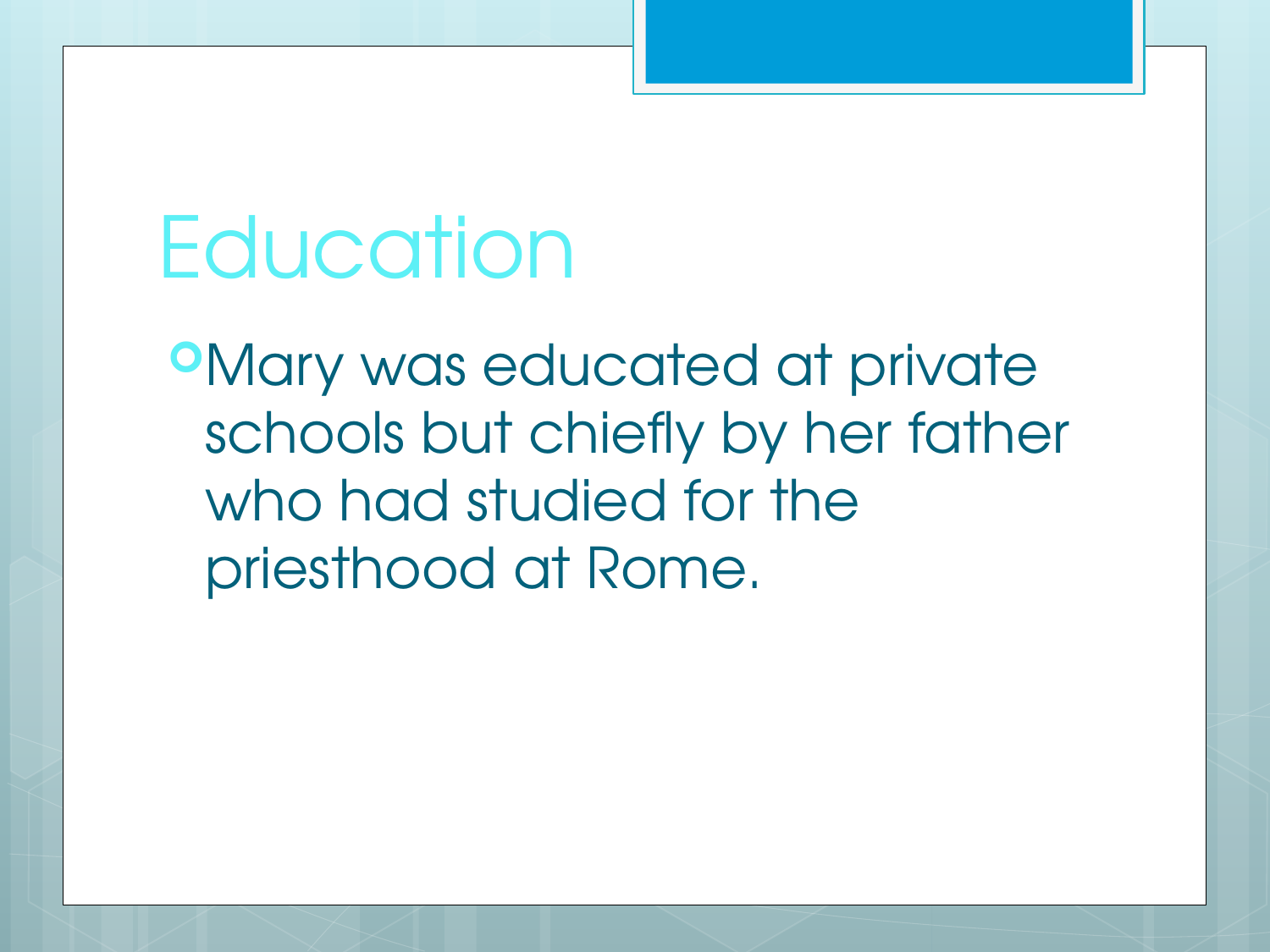

# Education
Mary was educated at private schools but chiefly by her father who had studied for the priesthood at Rome.